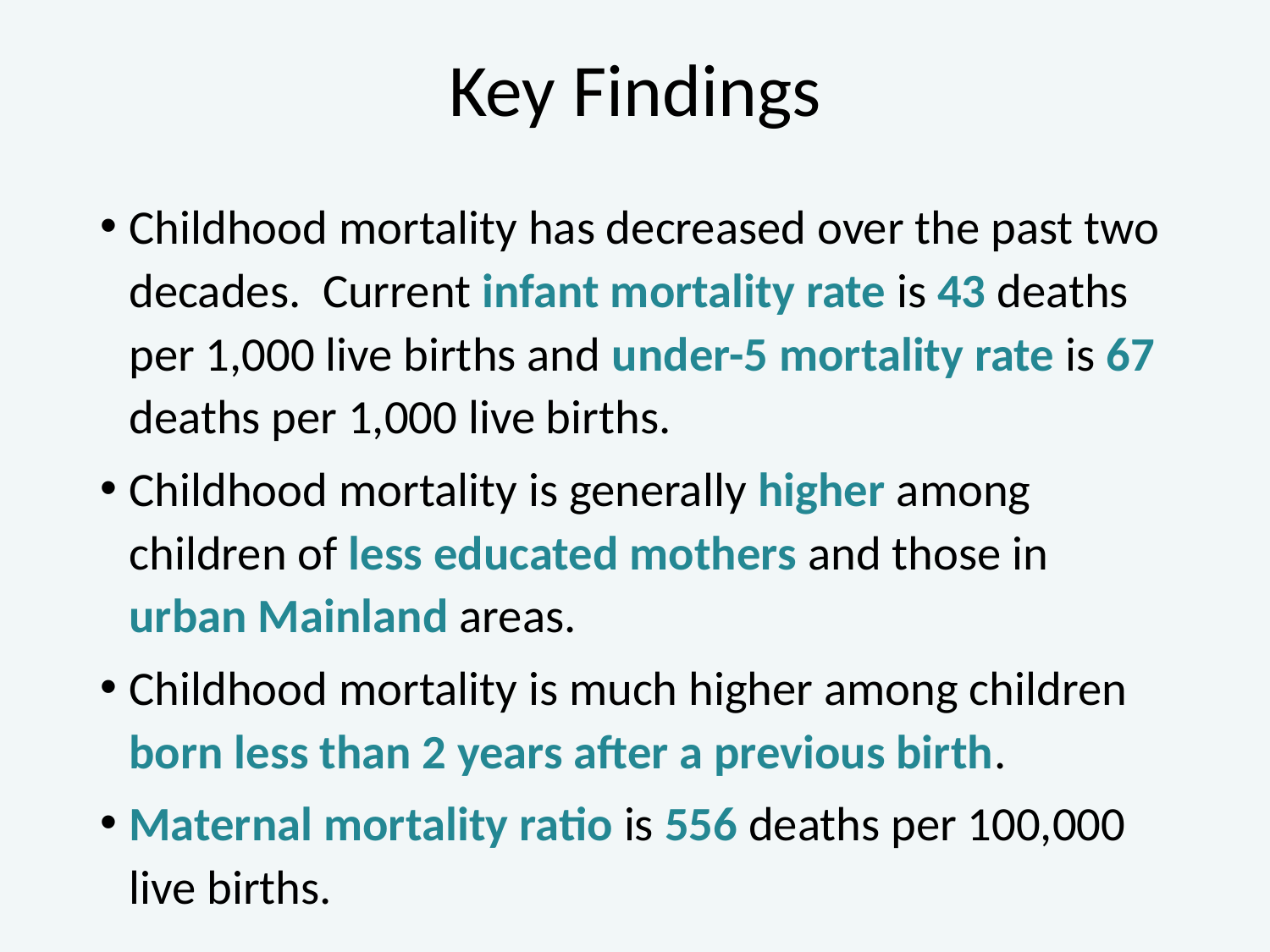

# Key Findings
Childhood mortality has decreased over the past two decades.  Current infant mortality rate is 43 deaths per 1,000 live births and under-5 mortality rate is 67 deaths per 1,000 live births.
Childhood mortality is generally higher among children of less educated mothers and those in urban Mainland areas.
Childhood mortality is much higher among children born less than 2 years after a previous birth.
Maternal mortality ratio is 556 deaths per 100,000 live births.